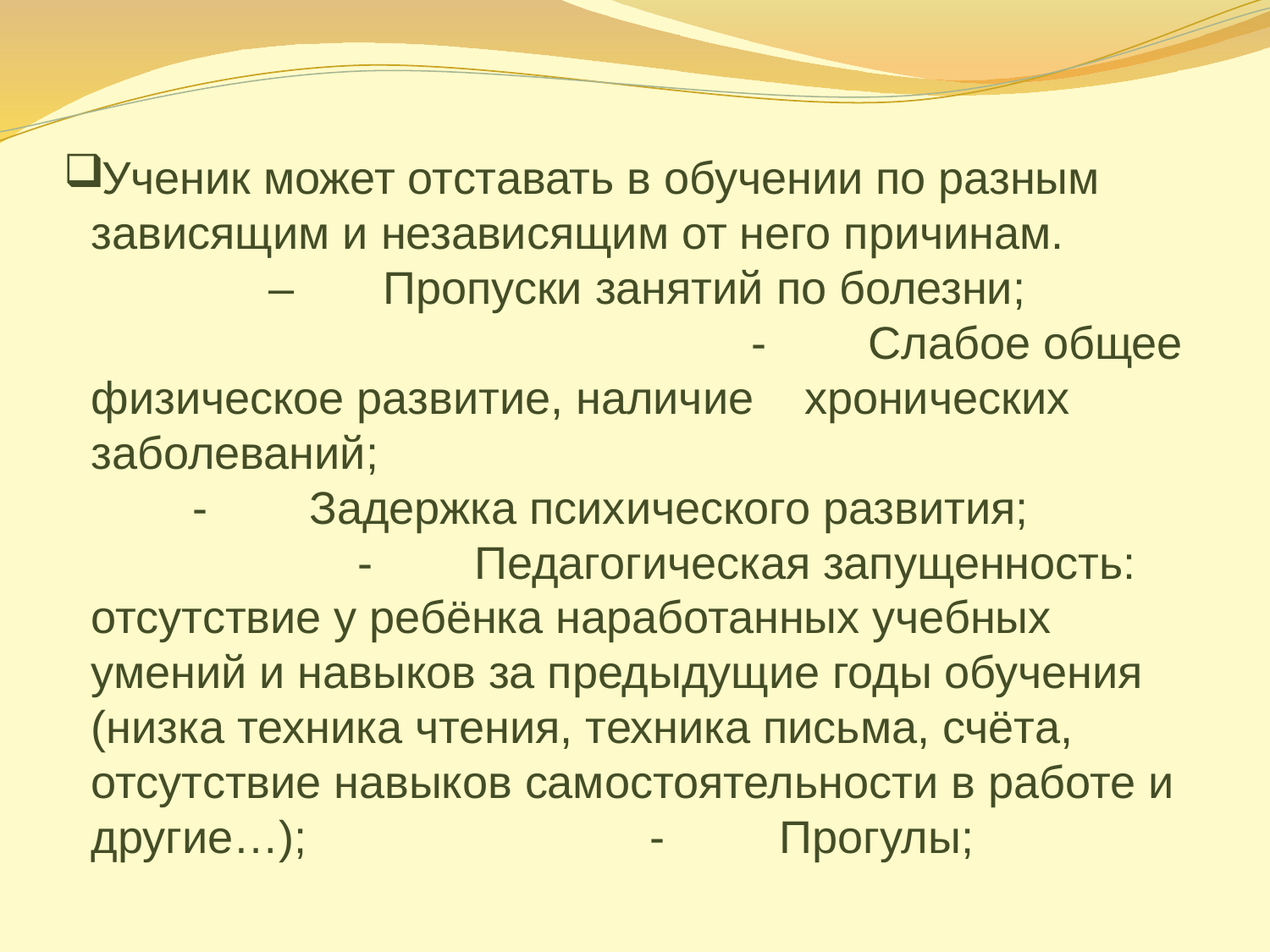

# Ученик может отставать в обучении по разным зависящим и независящим от него причинам.                           –       Пропуски занятий по болезни;                                                                    -        Слабое общее физическое развитие, наличие    хронических заболеваний;                                                                           -        Задержка психического развития;                                    -        Педагогическая запущенность: отсутствие у ребёнка наработанных учебных умений и навыков за предыдущие годы обучения (низка техника чтения, техника письма, счёта, отсутствие навыков самостоятельности в работе и другие…);                           -         Прогулы;